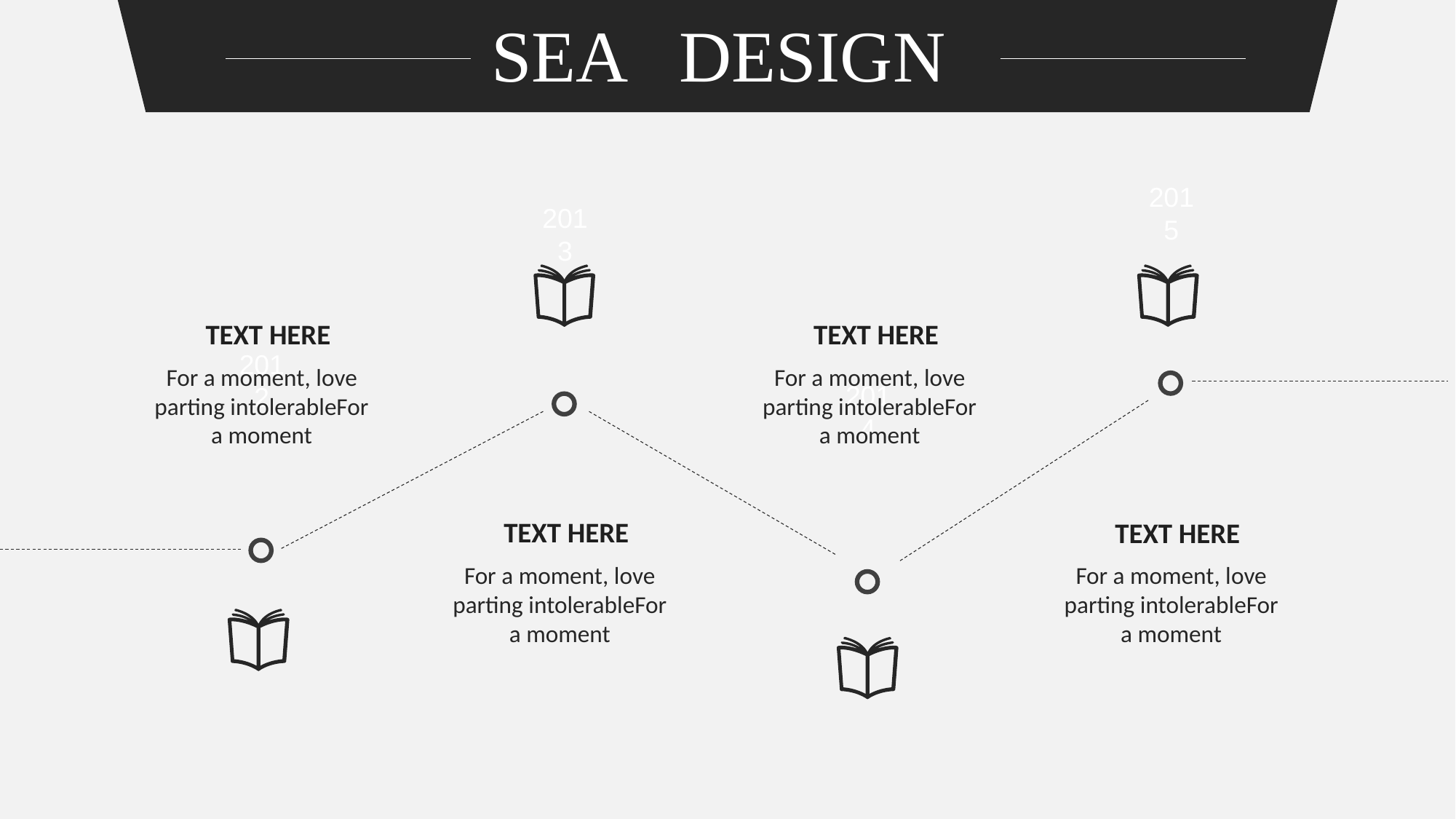

SEA   DESIGN
2015
2013

TEXT HERE
For a moment, love parting intolerableFor a moment
TEXT HERE
For a moment, love parting intolerableFor a moment
2012

CONTENTS
2014

CONTENTS
Lorem ipsum dolor sit amet consectetuer adipiscing elit commodo
TEXT HERE
For a moment, love parting intolerableFor a moment
TEXT HERE
For a moment, love parting intolerableFor a moment

CONTENTS

Lorem ipsum dolor sit amet consectetuer adipiscing elit commodo
CONTENTS

Lorem ipsum dolor sit amet consectetuer adipiscing elit commodo